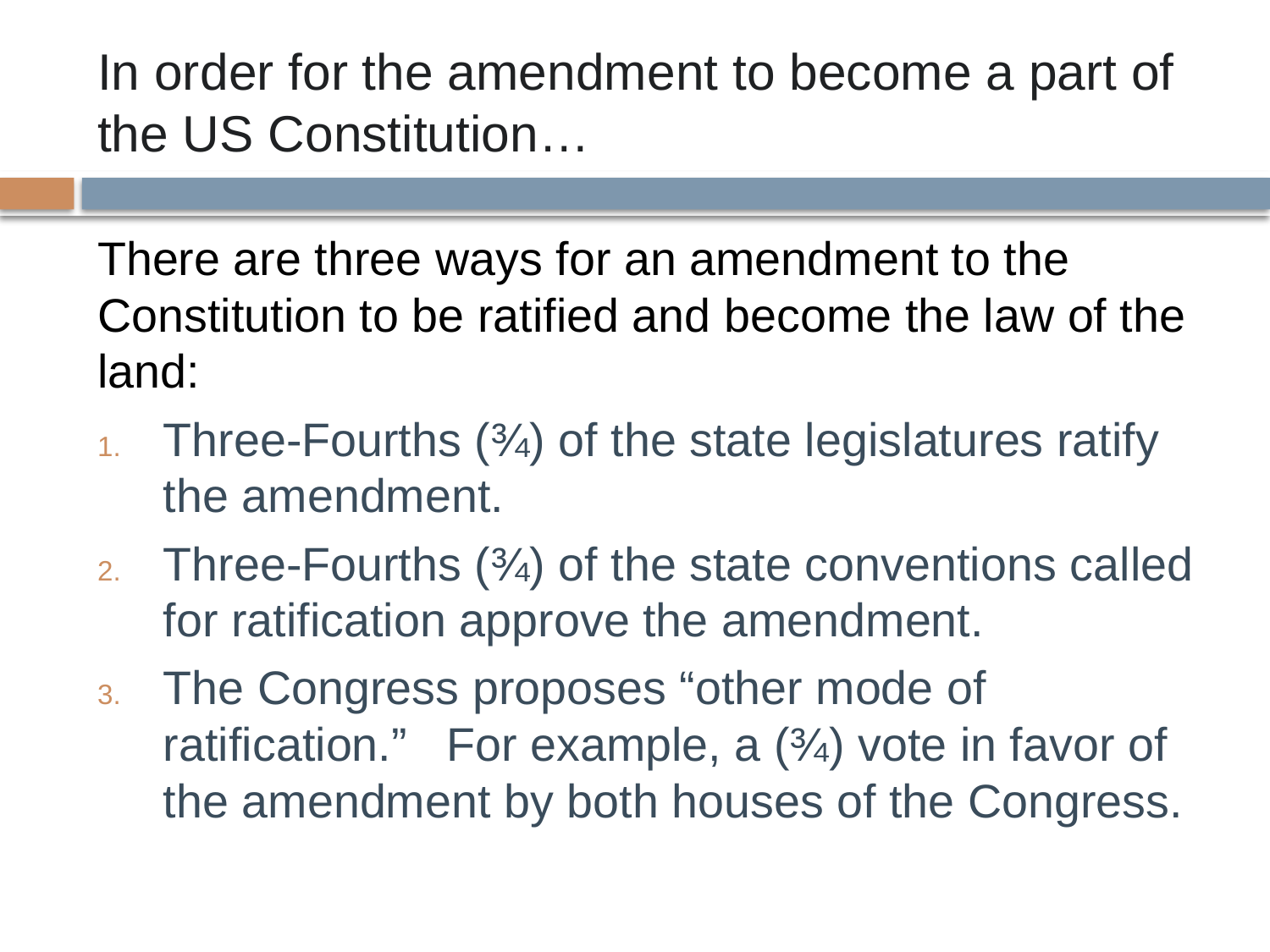

# In order for the amendment to become a part of the US Constitution…
There are three ways for an amendment to the Constitution to be ratified and become the law of the land:
Three-Fourths (¾) of the state legislatures ratify the amendment.
Three-Fourths (¾) of the state conventions called for ratification approve the amendment.
The Congress proposes “other mode of ratification.”   For example, a (¾) vote in favor of the amendment by both houses of the Congress.